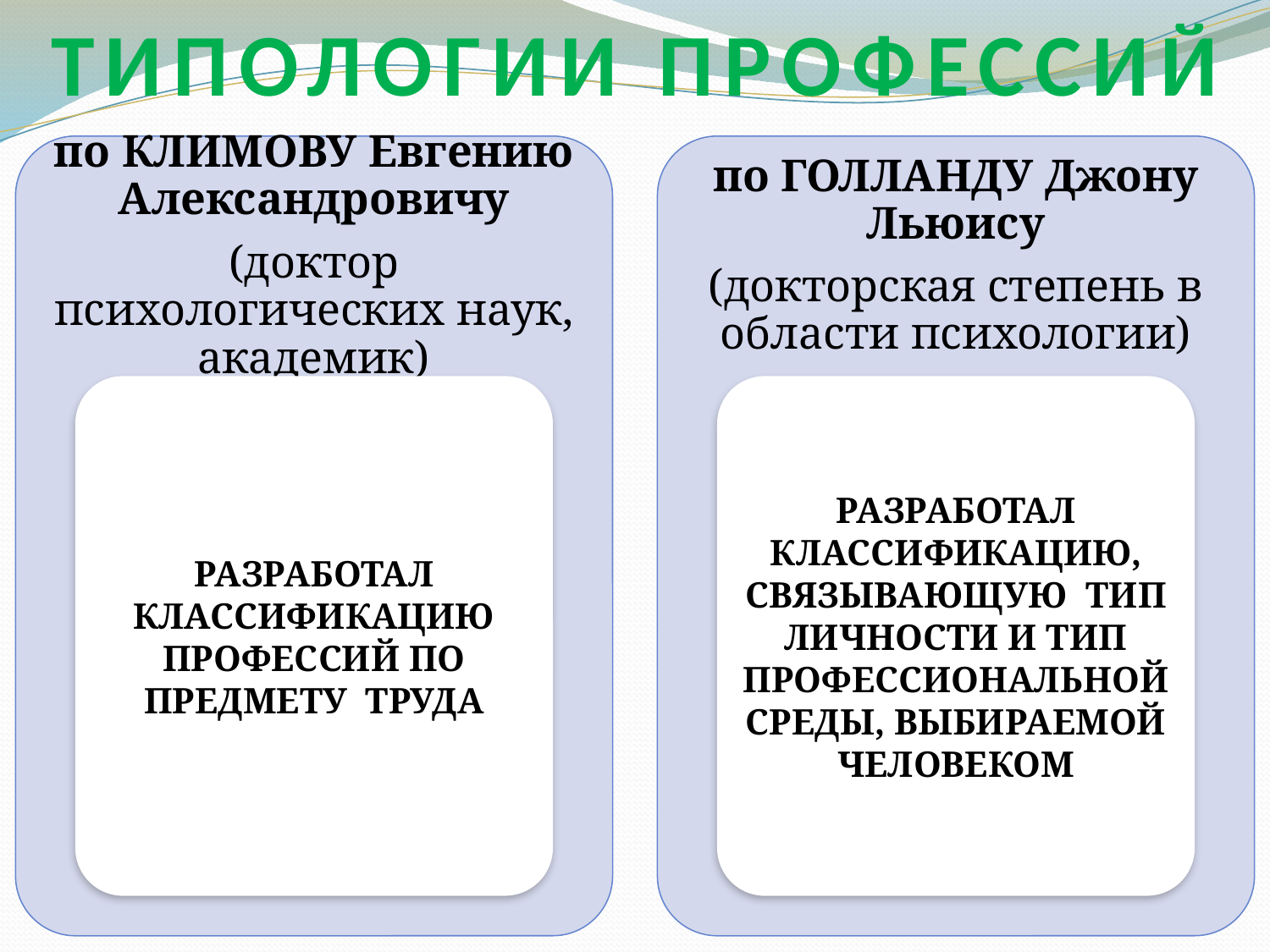

# ТИПОЛОГИИ ПРОФЕССИЙ
по КЛИМОВУ Евгению Александровичу
(доктор психологических наук, академик)
РАЗРАБОТАЛ КЛАССИФИКАЦИЮ ПРОФЕССИЙ ПО ПРЕДМЕТУ  ТРУДА
по ГОЛЛАНДУ Джону Льюису
(докторская степень в области психологии)
РАЗРАБОТАЛ КЛАССИФИКАЦИЮ, СВЯЗЫВАЮЩУЮ  ТИП ЛИЧНОСТИ И ТИП ПРОФЕССИОНАЛЬНОЙ СРЕДЫ, ВЫБИРАЕМОЙ ЧЕЛОВЕКОМ